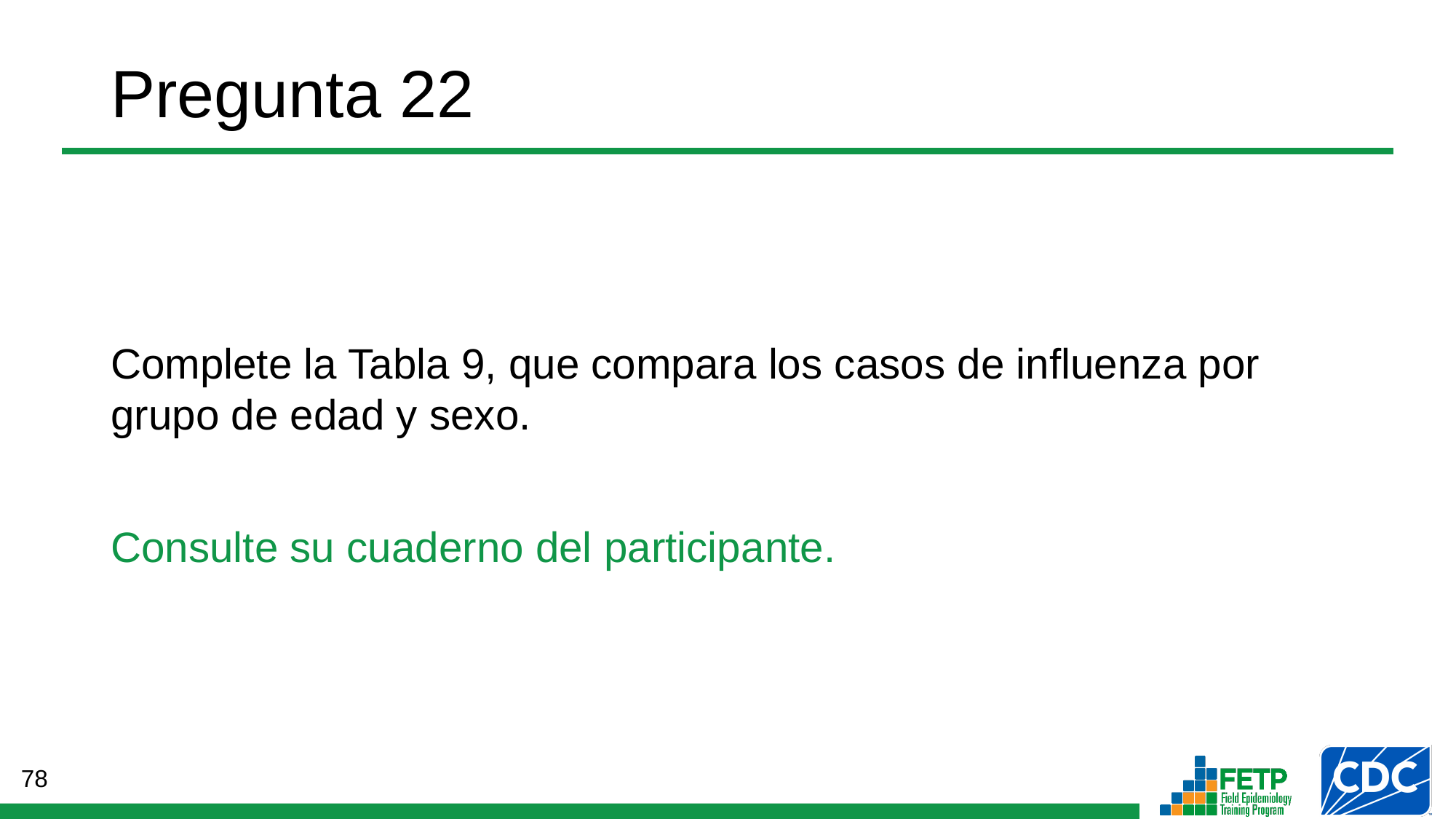

# Pregunta 22
Complete la Tabla 9, que compara los casos de influenza por grupo de edad y sexo.

Consulte su cuaderno del participante.